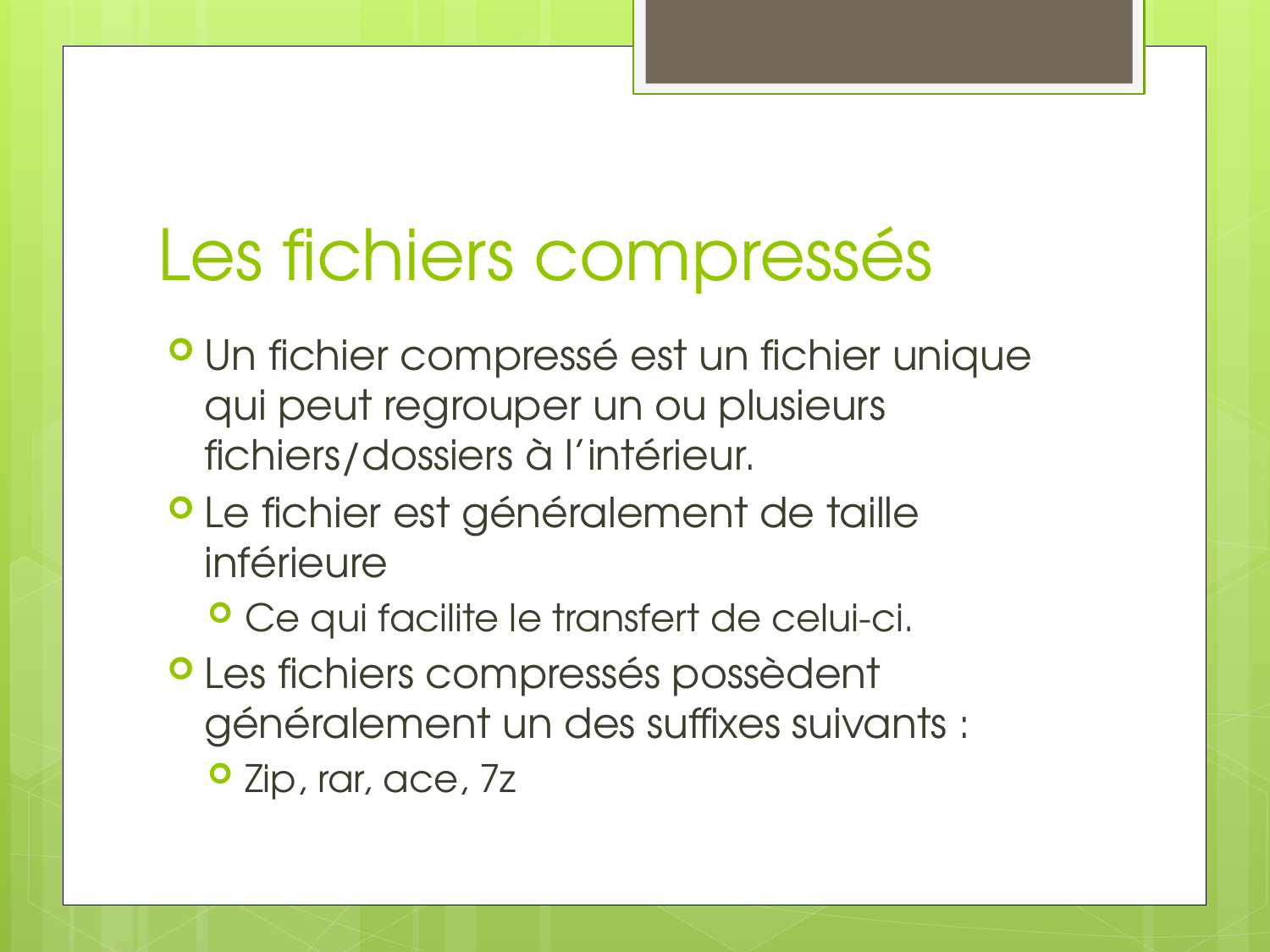

# Les fichiers compressés
Un fichier compressé est un fichier unique qui peut regrouper un ou plusieurs fichiers/dossiers à l’intérieur.
Le fichier est généralement de taille inférieure
Ce qui facilite le transfert de celui-ci.
Les fichiers compressés possèdent généralement un des suffixes suivants :
Zip, rar, ace, 7z